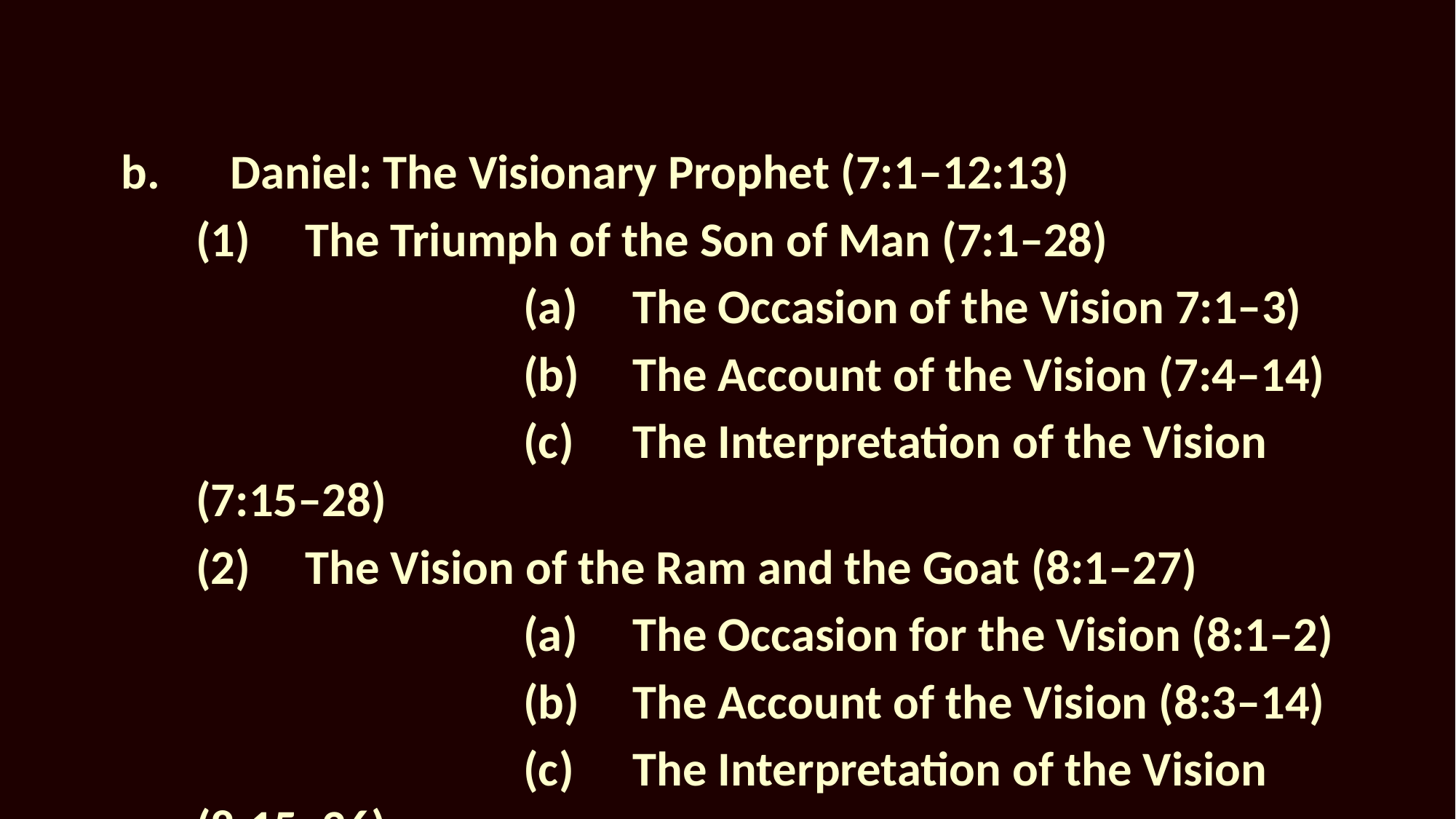

b.	Daniel: The Visionary Prophet (7:1–12:13)
(1)	The Triumph of the Son of Man (7:1–28)
			(a)	The Occasion of the Vision 7:1–3)
			(b)	The Account of the Vision (7:4–14)
			(c)	The Interpretation of the Vision (7:15–28)
(2)	The Vision of the Ram and the Goat (8:1–27)
			(a)	The Occasion for the Vision (8:1–2)
			(b)	The Account of the Vision (8:3–14)
			(c)	The Interpretation of the Vision (8:15–26)
			(d)	Daniel’s Reaction to the Vision (8:27)